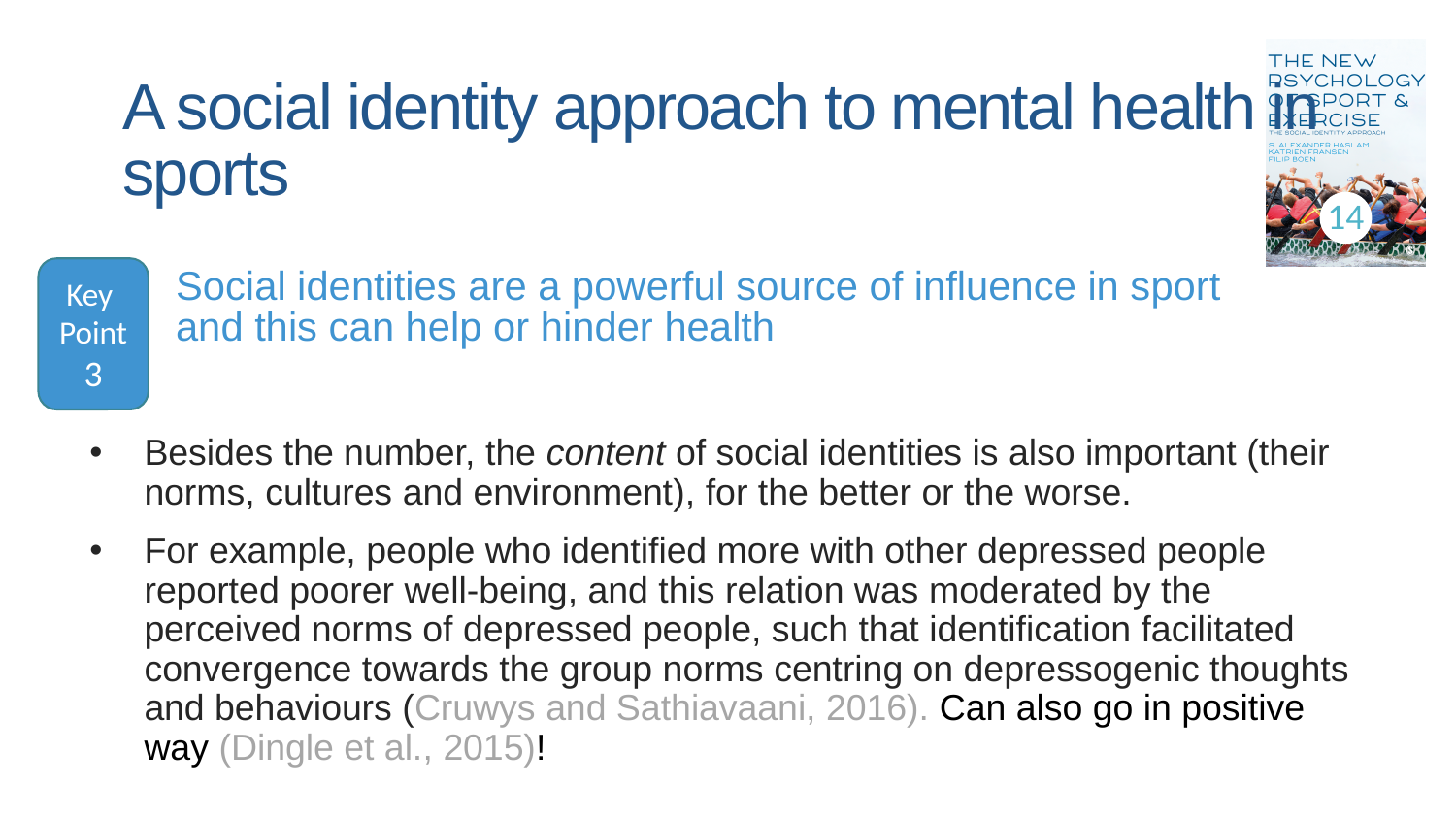

# A social identity approach to mental health in sports
14
Key
Point
3
Social identities are a powerful source of influence in sport and this can help or hinder health
Besides the number, the content of social identities is also important (their norms, cultures and environment), for the better or the worse.
For example, people who identified more with other depressed people reported poorer well-being, and this relation was moderated by the perceived norms of depressed people, such that identification facilitated convergence towards the group norms centring on depressogenic thoughts and behaviours (Cruwys and Sathiavaani, 2016). Can also go in positive way (Dingle et al., 2015)!